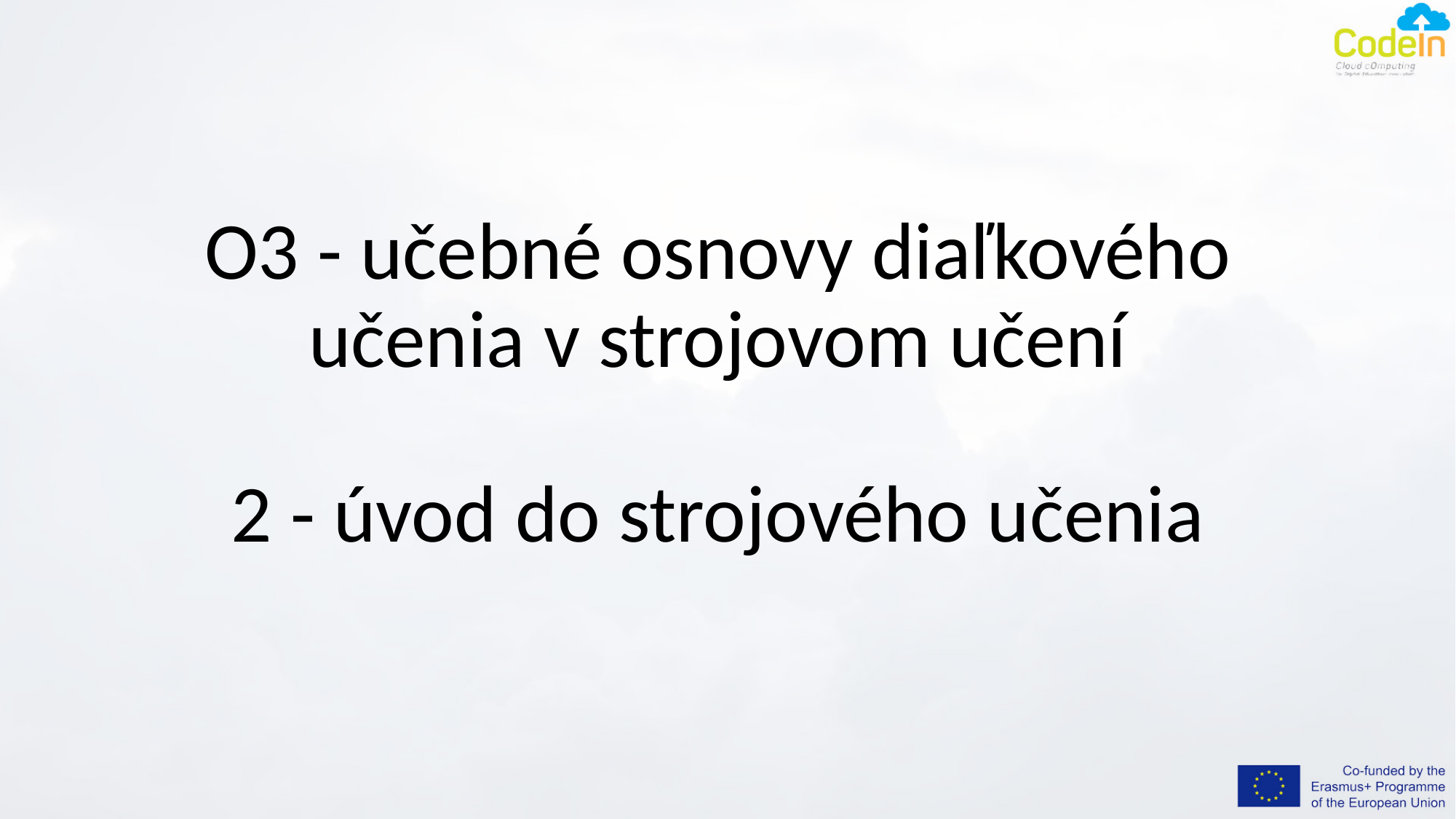

# O3 - učebné osnovy diaľkového učenia v strojovom učení 2 - úvod do strojového učenia